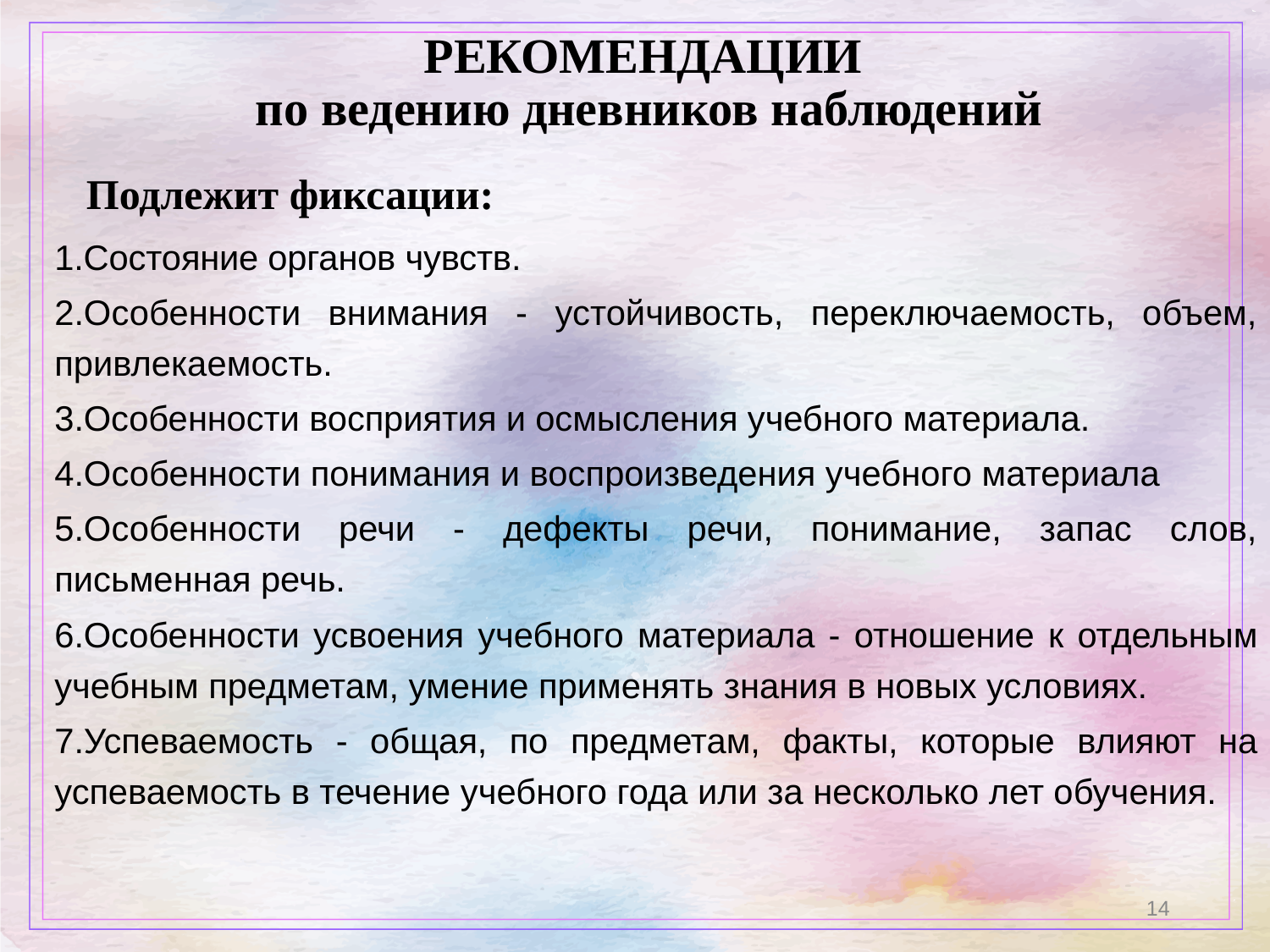

# РЕКОМЕНДАЦИИ по ведению дневников наблюдений
Подлежит фиксации:
1.Состояние органов чувств.
2.Особенности внимания - устойчивость, переключаемость, объем, привлекаемость.
3.Особенности восприятия и осмысления учебного материала.
4.Особенности понимания и воспроизведения учебного материала
5.Особенности речи - дефекты речи, понимание, запас слов, письменная речь.
6.Особенности усвоения учебного материала - отношение к отдельным учебным предметам, умение применять знания в новых условиях.
7.Успеваемость - общая, по предметам, факты, которые влияют на успеваемость в течение учебного года или за несколько лет обучения.

14